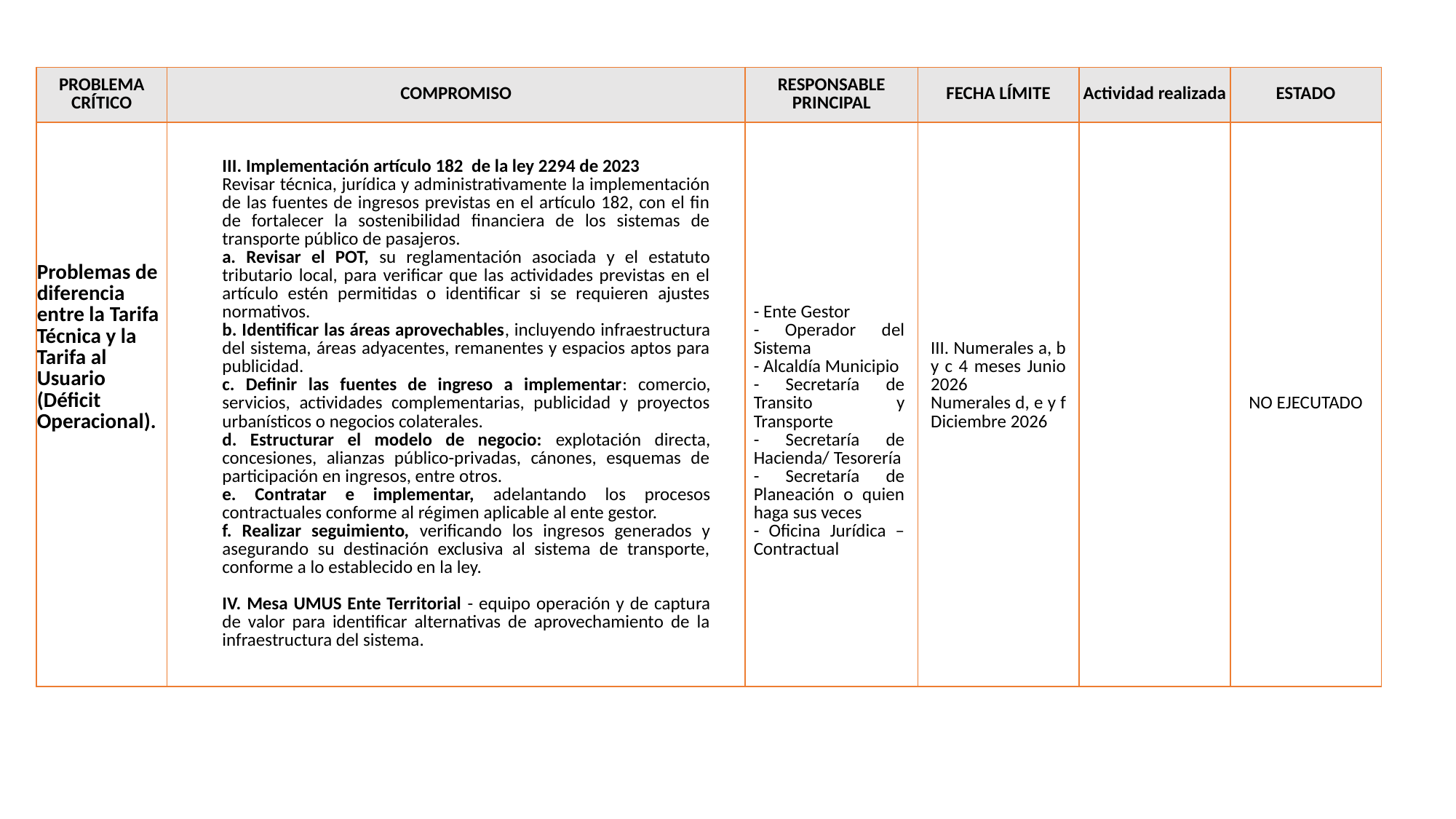

| PROBLEMA CRÍTICO | COMPROMISO | RESPONSABLE PRINCIPAL | FECHA LÍMITE | Actividad realizada | ESTADO |
| --- | --- | --- | --- | --- | --- |
| Problemas de diferencia entre la Tarifa Técnica y la Tarifa al Usuario (Déficit Operacional). | III. Implementación artículo 182 de la ley 2294 de 2023 Revisar técnica, jurídica y administrativamente la implementación de las fuentes de ingresos previstas en el artículo 182, con el fin de fortalecer la sostenibilidad financiera de los sistemas de transporte público de pasajeros. a. Revisar el POT, su reglamentación asociada y el estatuto tributario local, para verificar que las actividades previstas en el artículo estén permitidas o identificar si se requieren ajustes normativos. b. Identificar las áreas aprovechables, incluyendo infraestructura del sistema, áreas adyacentes, remanentes y espacios aptos para publicidad. c. Definir las fuentes de ingreso a implementar: comercio, servicios, actividades complementarias, publicidad y proyectos urbanísticos o negocios colaterales. d. Estructurar el modelo de negocio: explotación directa, concesiones, alianzas público-privadas, cánones, esquemas de participación en ingresos, entre otros. e. Contratar e implementar, adelantando los procesos contractuales conforme al régimen aplicable al ente gestor. f. Realizar seguimiento, verificando los ingresos generados y asegurando su destinación exclusiva al sistema de transporte, conforme a lo establecido en la ley.   IV. Mesa UMUS Ente Territorial - equipo operación y de captura de valor para identificar alternativas de aprovechamiento de la infraestructura del sistema. | - Ente Gestor - Operador del Sistema - Alcaldía Municipio - Secretaría de Transito y Transporte - Secretaría de Hacienda/ Tesorería - Secretaría de Planeación o quien haga sus veces - Oficina Jurídica – Contractual | III. Numerales a, b y c 4 meses Junio 2026 Numerales d, e y f Diciembre 2026 |  | NO EJECUTADO |